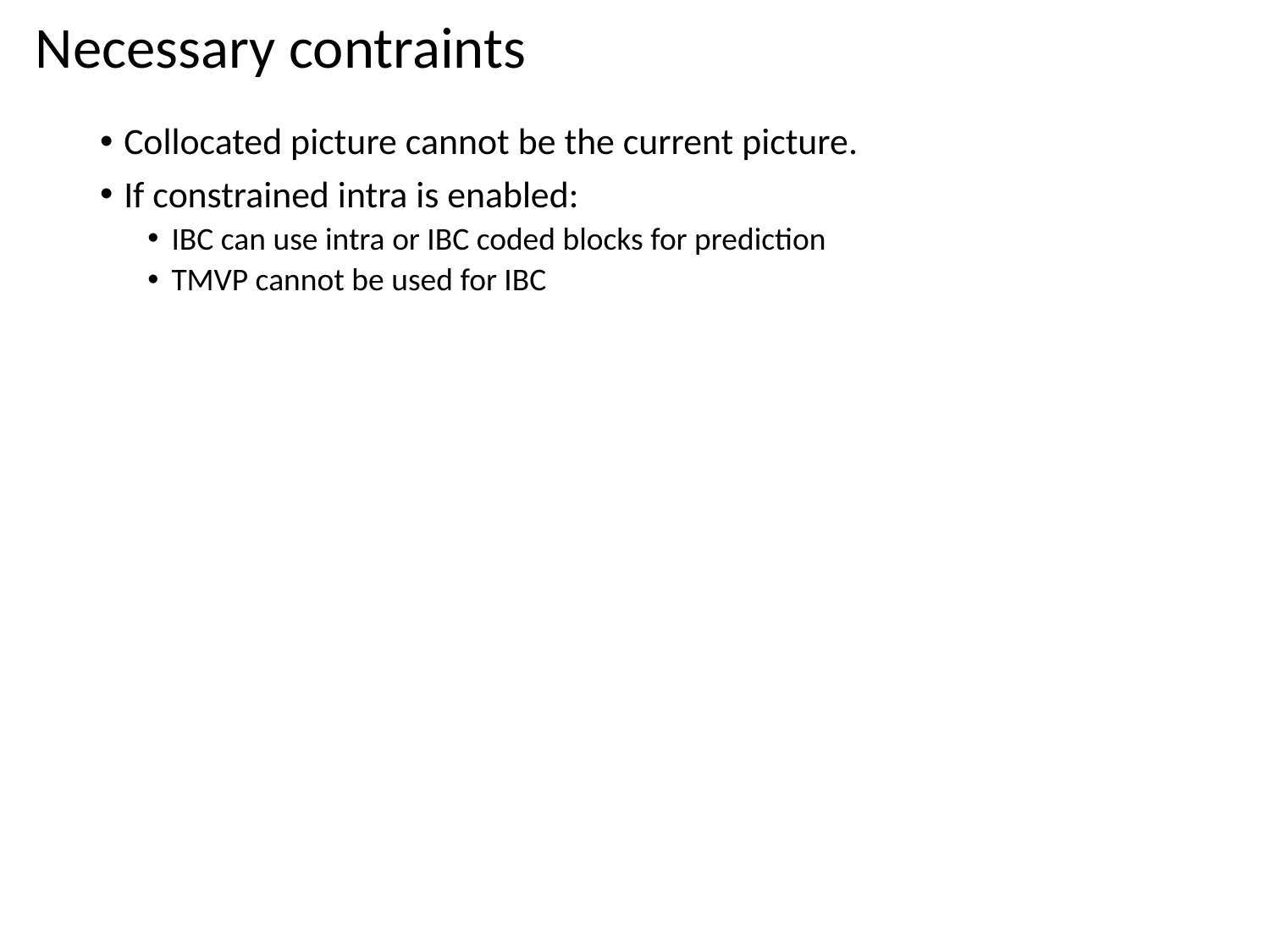

Necessary contraints
Collocated picture cannot be the current picture.
If constrained intra is enabled:
IBC can use intra or IBC coded blocks for prediction
TMVP cannot be used for IBC